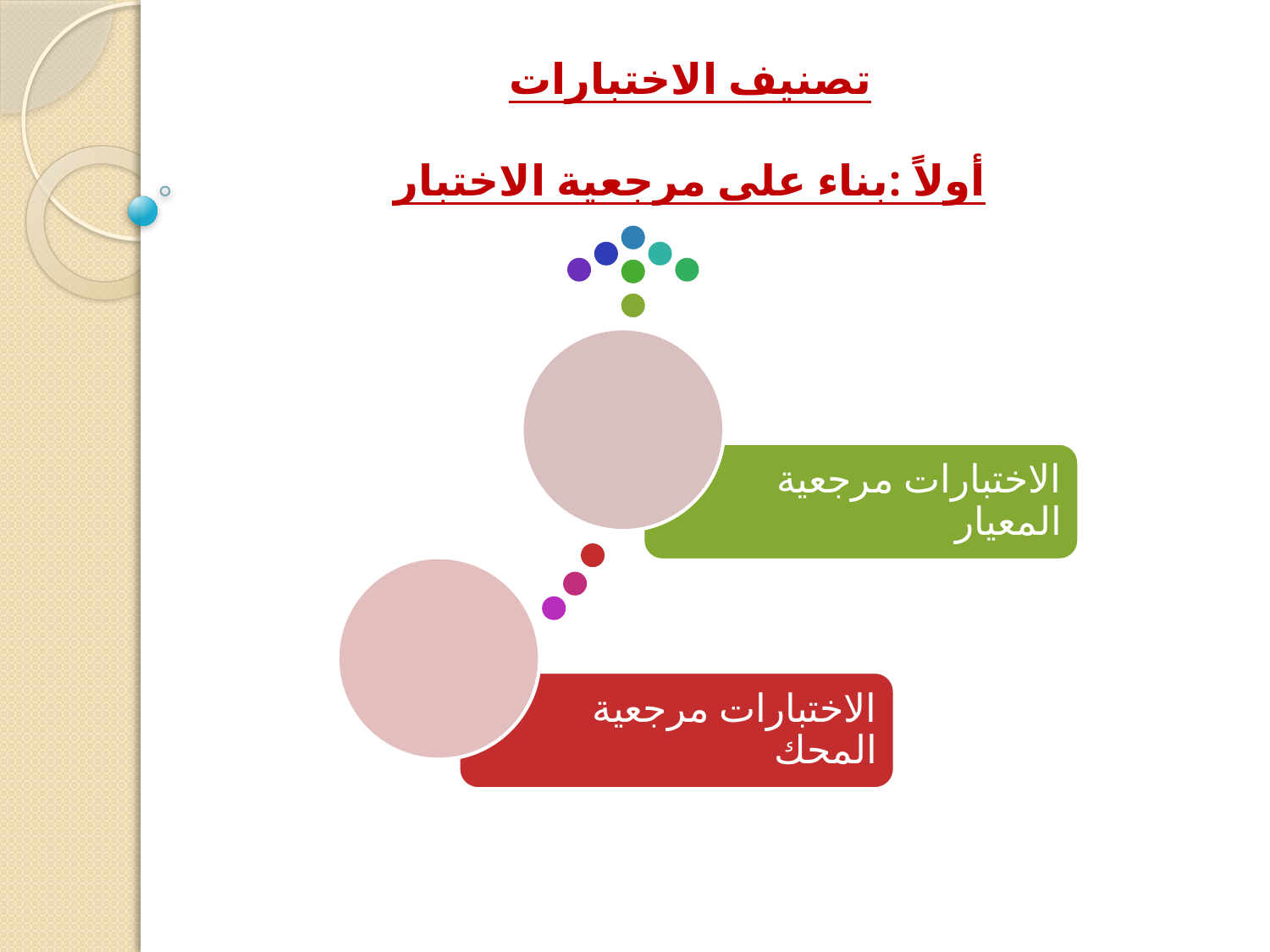

تصنيف الاختبارات

أولاً :بناء على مرجعية الاختبار
الاختبارات مرجعية المحك
الاختبارات مرجعية المعيار